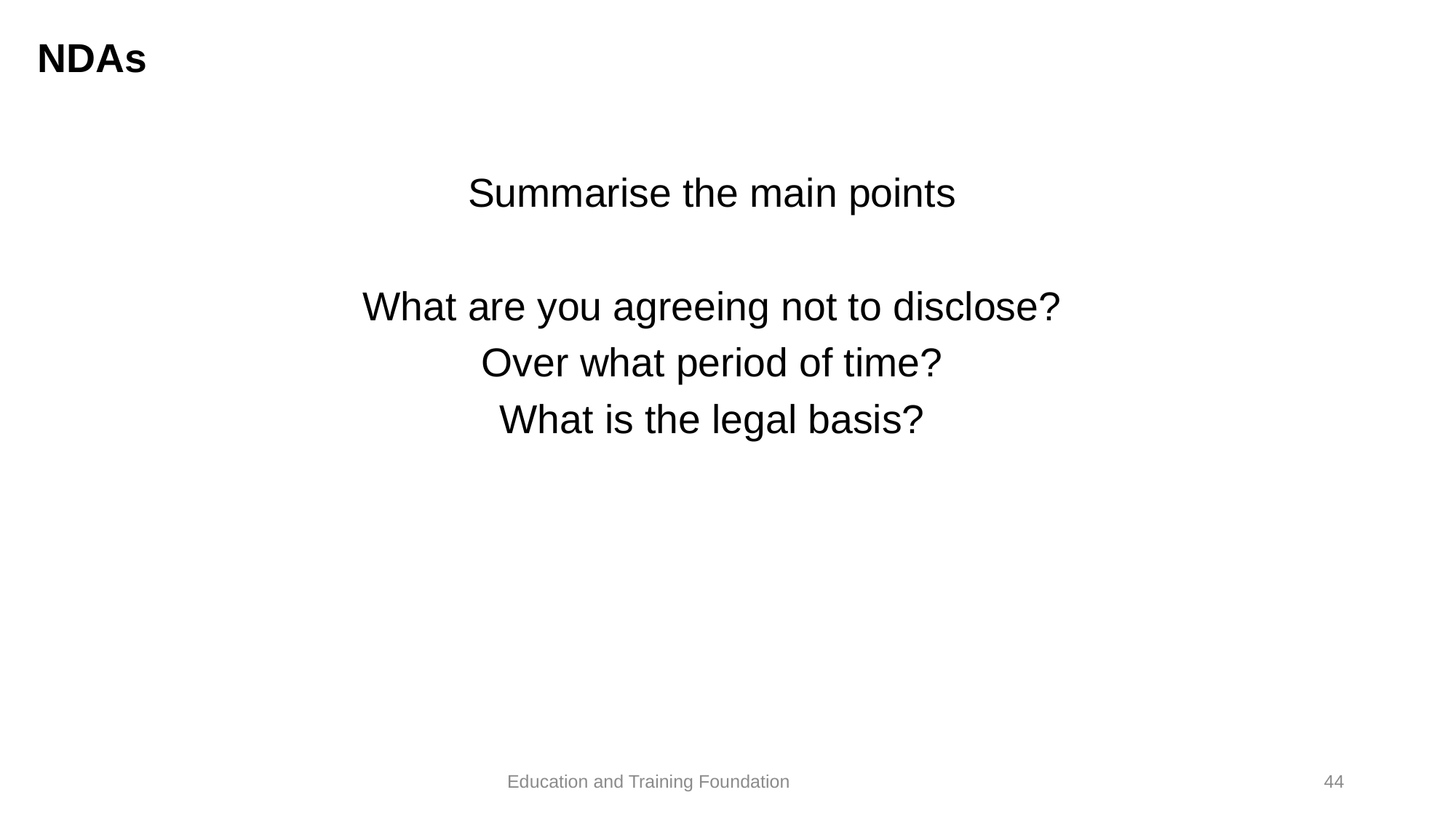

# NDAs
Summarise the main points

What are you agreeing not to disclose?
Over what period of time?
What is the legal basis?

44
Education and Training Foundation